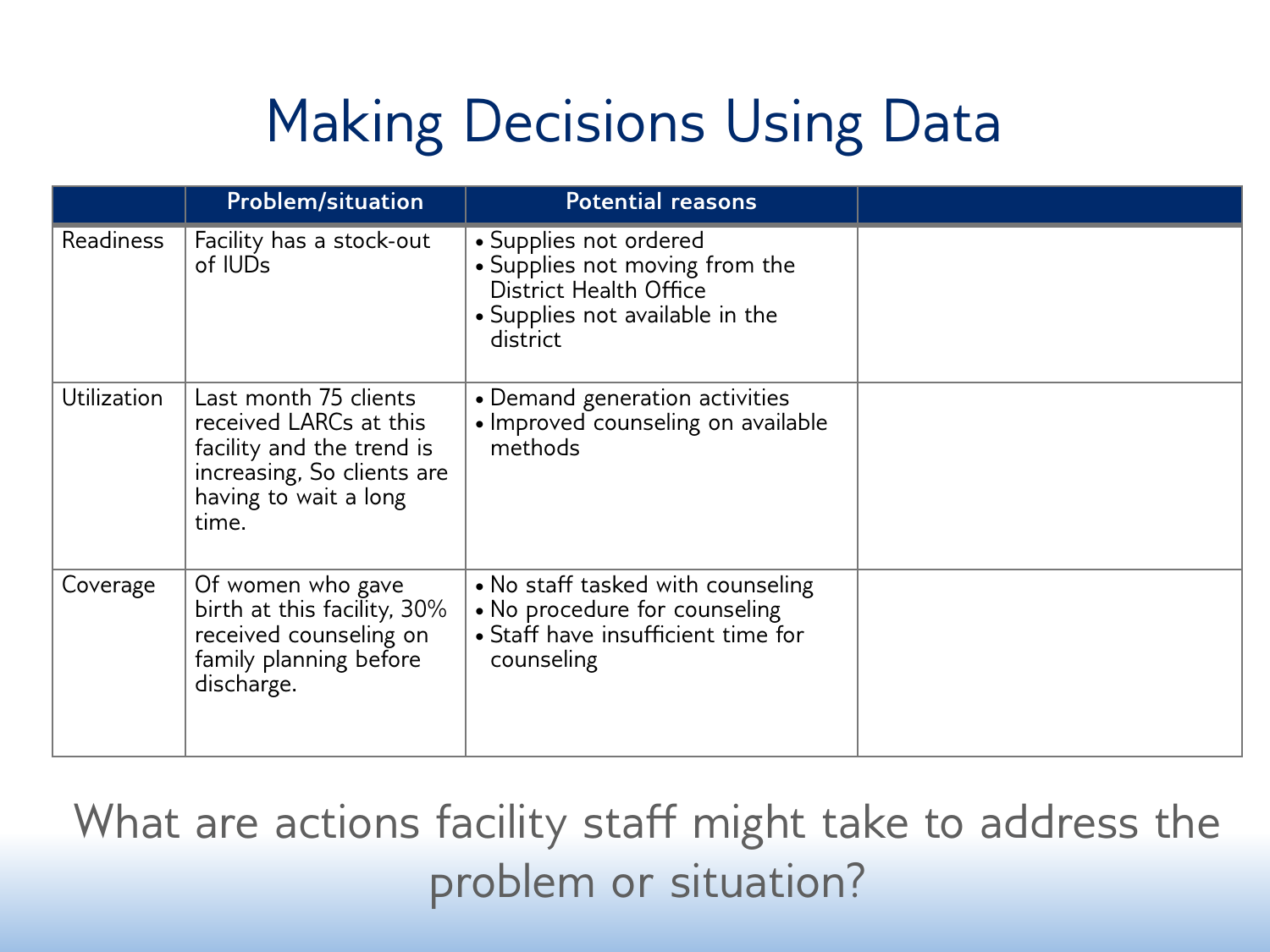

# Making Decisions Using Data
|  | Problem/situation | Potential reasons |  |
| --- | --- | --- | --- |
| Readiness | Facility has a stock-out of IUDs | Supplies not ordered Supplies not moving from the District Health Office Supplies not available in the district |  |
| Utilization | Last month 75 clients received LARCs at this facility and the trend is increasing, So clients are having to wait a long time. | Demand generation activities Improved counseling on available methods |  |
| Coverage | Of women who gave birth at this facility, 30% received counseling on family planning before discharge. | No staff tasked with counseling No procedure for counseling Staff have insufficient time for counseling |  |
What are actions facility staff might take to address the problem or situation?